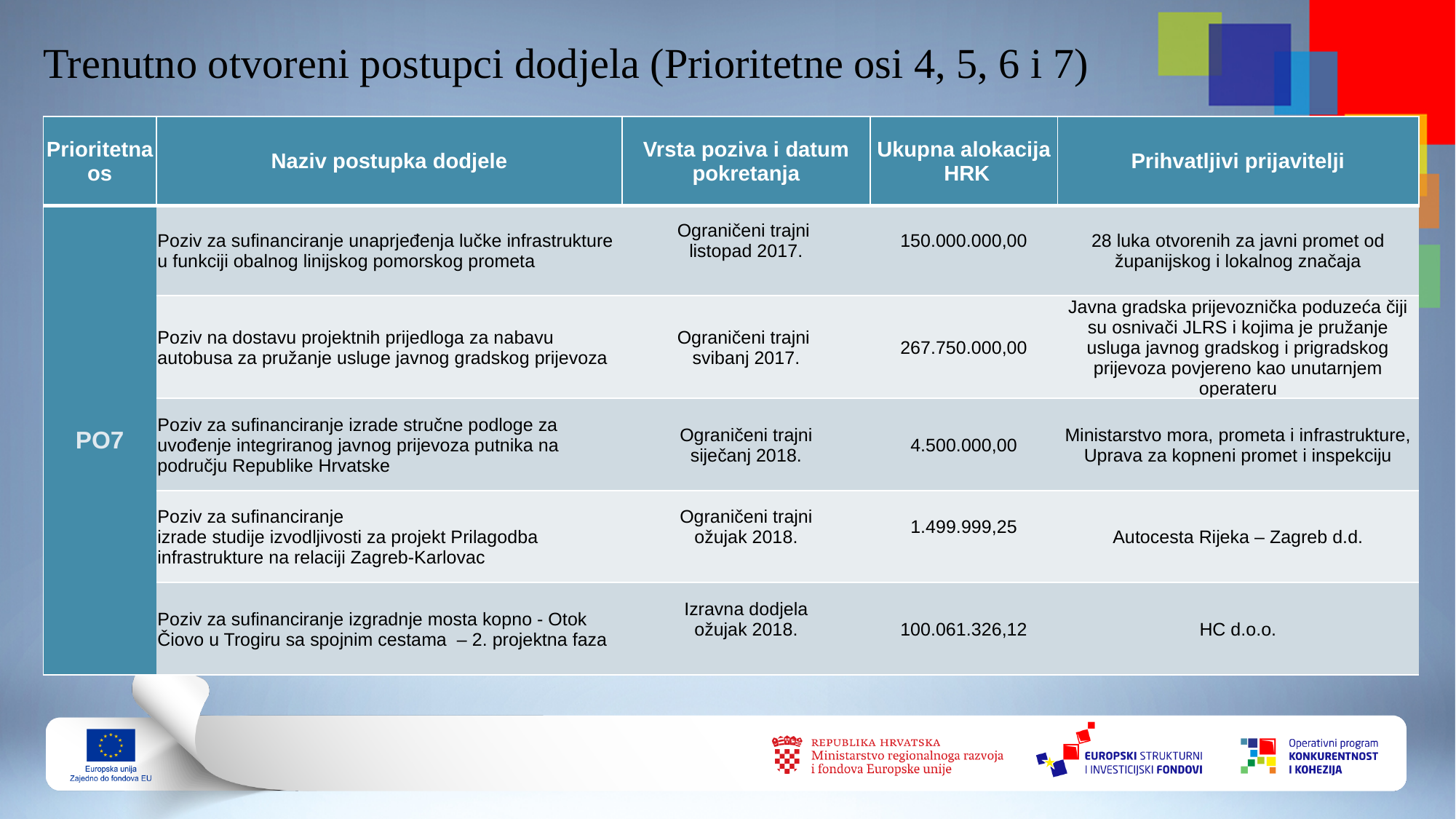

# Trenutno otvoreni postupci dodjela (Prioritetne osi 4, 5, 6 i 7)
| Prioritetna os | Naziv postupka dodjele | Vrsta poziva i datum pokretanja | Ukupna alokacija HRK | Prihvatljivi prijavitelji |
| --- | --- | --- | --- | --- |
| PO7 | Poziv za sufinanciranje unaprjeđenja lučke infrastrukture u funkciji obalnog linijskog pomorskog prometa | Ograničeni trajni listopad 2017. | 150.000.000,00 | 28 luka otvorenih za javni promet od županijskog i lokalnog značaja |
|  | Poziv na dostavu projektnih prijedloga za nabavu autobusa za pružanje usluge javnog gradskog prijevoza | Ograničeni trajni svibanj 2017. | 267.750.000,00 | Javna gradska prijevoznička poduzeća čiji su osnivači JLRS i kojima je pružanje usluga javnog gradskog i prigradskog prijevoza povjereno kao unutarnjem operateru |
|  | Poziv za sufinanciranje izrade stručne podloge za uvođenje integriranog javnog prijevoza putnika na području Republike Hrvatske | Ograničeni trajni siječanj 2018. | 4.500.000,00 | Ministarstvo mora, prometa i infrastrukture, Uprava za kopneni promet i inspekciju |
|  | Poziv za sufinanciranje izrade studije izvodljivosti za projekt Prilagodba infrastrukture na relaciji Zagreb-Karlovac | Ograničeni trajni ožujak 2018. | 1.499.999,25 | Autocesta Rijeka – Zagreb d.d. |
|  | Poziv za sufinanciranje izgradnje mosta kopno - Otok Čiovo u Trogiru sa spojnim cestama – 2. projektna faza | Izravna dodjela ožujak 2018. | 100.061.326,12 | HC d.o.o. |